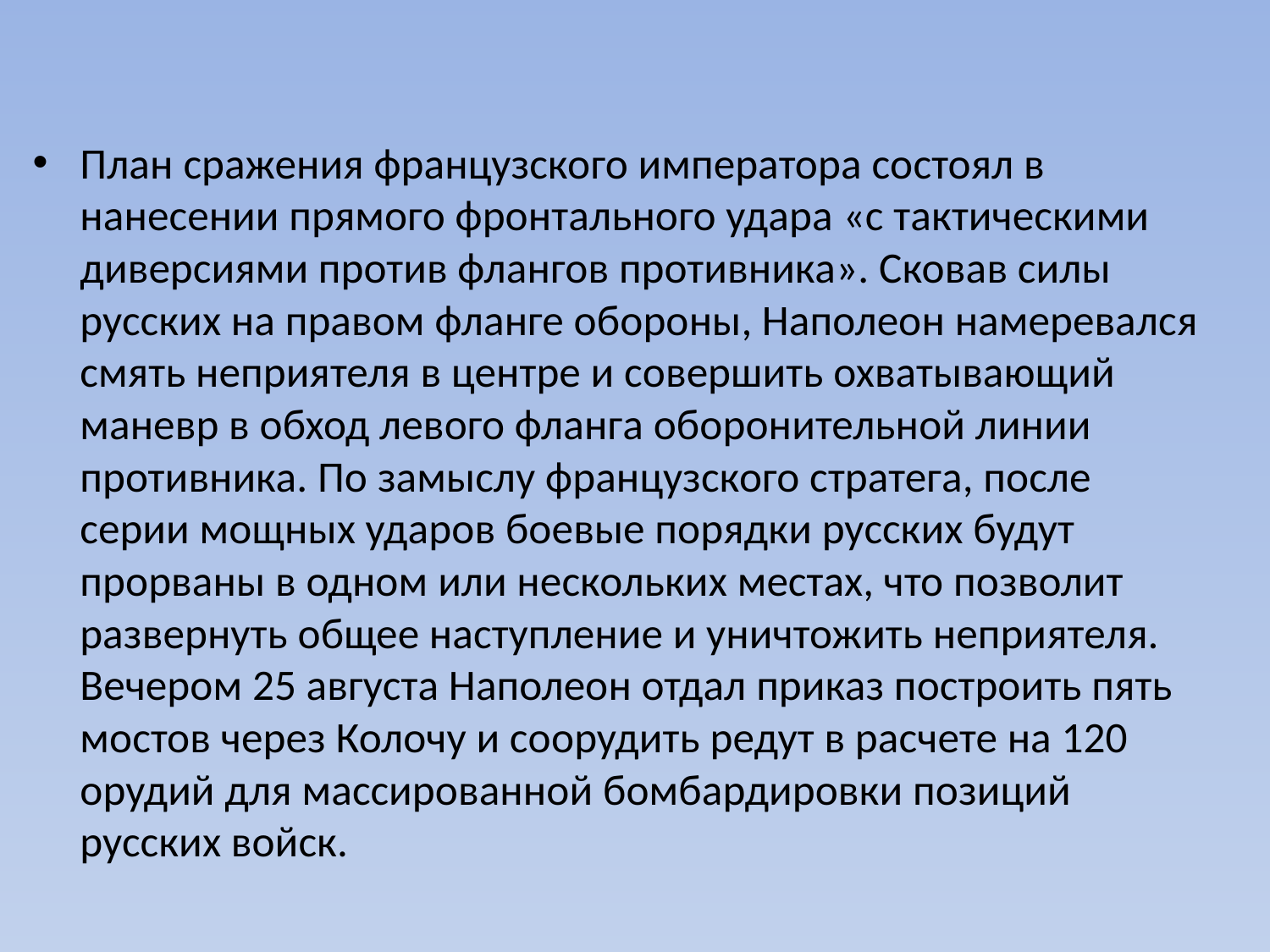

План сражения французского императора состоял в нанесении прямого фронтального удара «с тактическими диверсиями против флангов противника». Сковав силы русских на правом фланге обороны, Наполеон намеревался смять неприятеля в центре и совершить охватывающий маневр в обход левого фланга оборонительной линии противника. По замыслу французского стратега, после серии мощных ударов боевые порядки русских будут прорваны в одном или нескольких местах, что позволит развернуть общее наступление и уничтожить неприятеля. Вечером 25 августа Наполеон отдал приказ построить пять мостов через Колочу и соорудить редут в расчете на 120 орудий для массированной бомбардировки позиций русских войск.